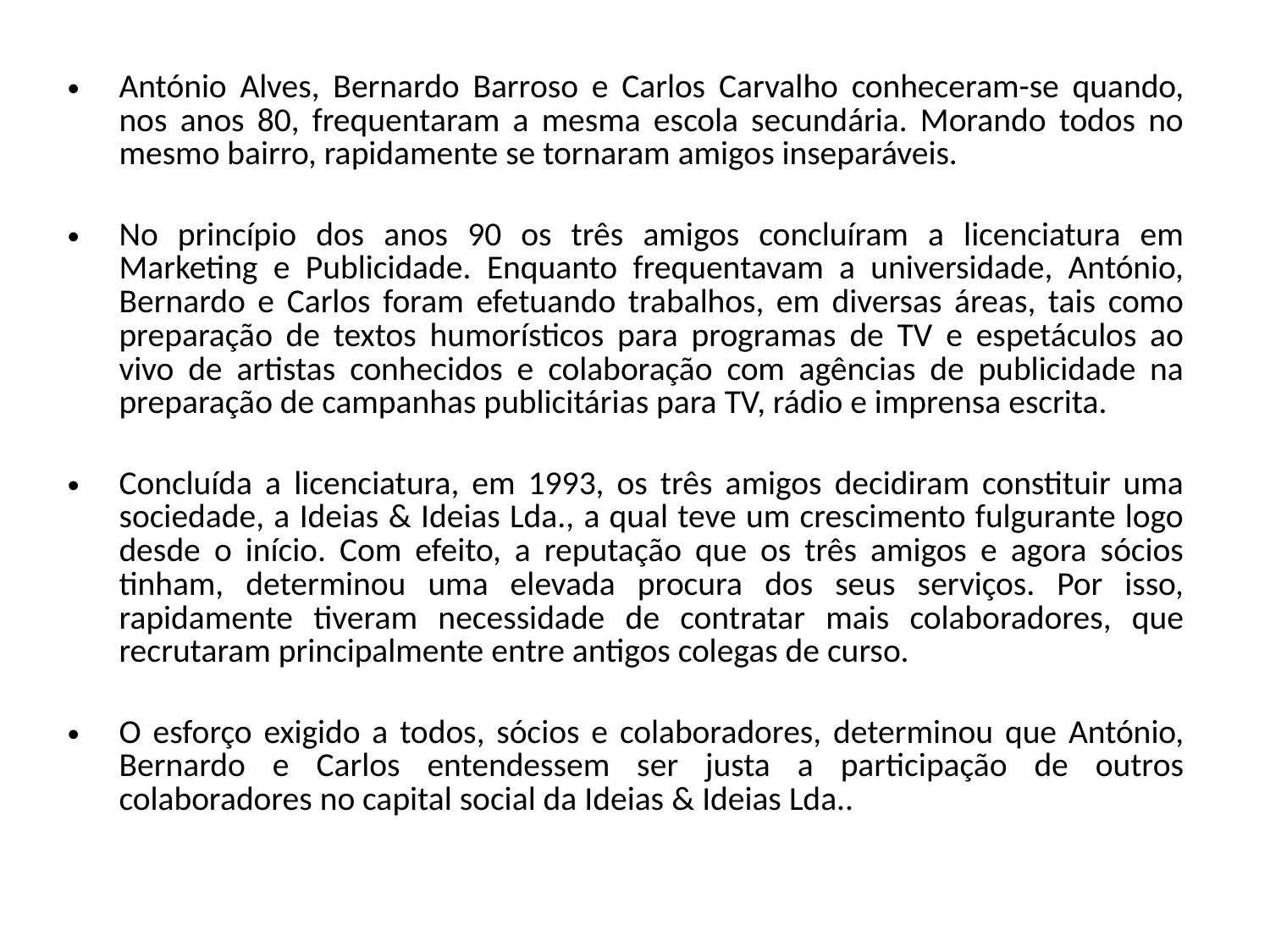

António Alves, Bernardo Barroso e Carlos Carvalho conheceram-se quando, nos anos 80, frequentaram a mesma escola secundária. Morando todos no mesmo bairro, rapidamente se tornaram amigos inseparáveis.

No princípio dos anos 90 os três amigos concluíram a licenciatura em Marketing e Publicidade. Enquanto frequentavam a universidade, António, Bernardo e Carlos foram efetuando trabalhos, em diversas áreas, tais como preparação de textos humorísticos para programas de TV e espetáculos ao vivo de artistas conhecidos e colaboração com agências de publicidade na preparação de campanhas publicitárias para TV, rádio e imprensa escrita.

Concluída a licenciatura, em 1993, os três amigos decidiram constituir uma sociedade, a Ideias & Ideias Lda., a qual teve um crescimento fulgurante logo desde o início. Com efeito, a reputação que os três amigos e agora sócios tinham, determinou uma elevada procura dos seus serviços. Por isso, rapidamente tiveram necessidade de contratar mais colaboradores, que recrutaram principalmente entre antigos colegas de curso.

O esforço exigido a todos, sócios e colaboradores, determinou que António, Bernardo e Carlos entendessem ser justa a participação de outros colaboradores no capital social da Ideias & Ideias Lda..